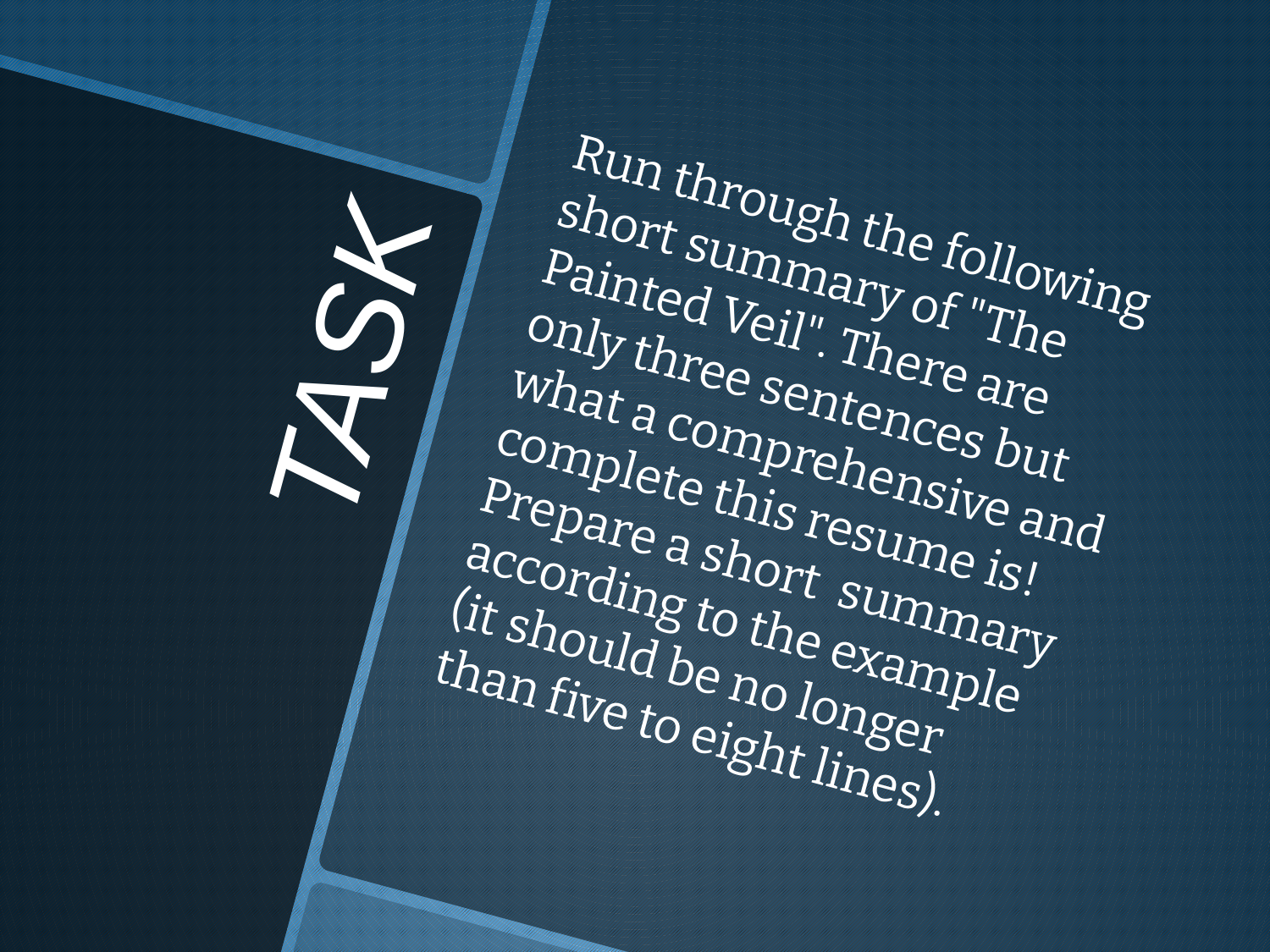

Run through the following short summary of "The Painted Veil". There are only three sentences but what a comprehensive and complete this resume is! Prepare a short  summary according to the example (it should be no longer than five to eight lines).
# TASK